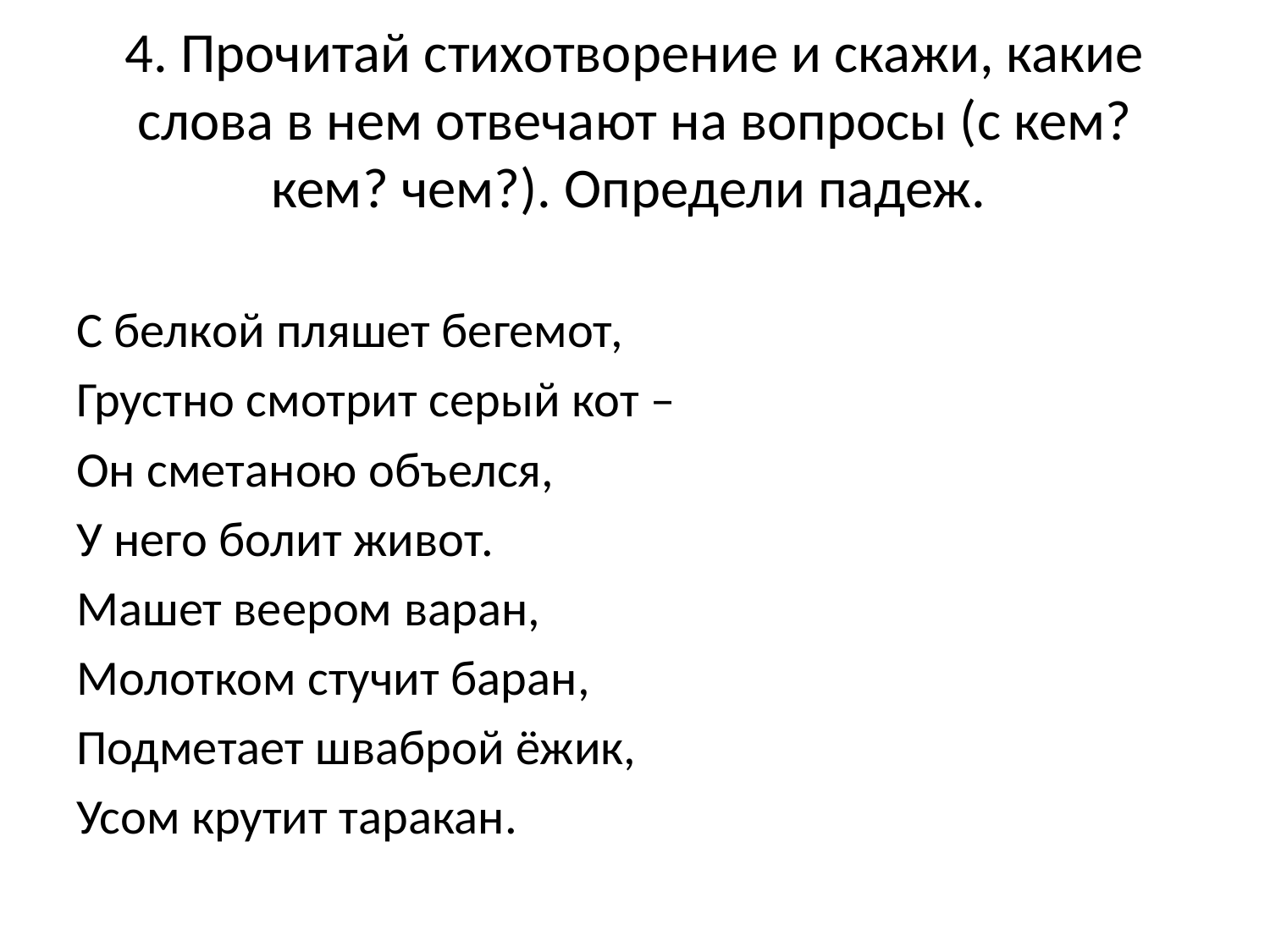

# 4. Прочитай стихотворение и скажи, какие слова в нем отвечают на вопросы (с кем? кем? чем?). Определи падеж.

С белкой пляшет бегемот,
Грустно смотрит серый кот –
Он сметаною объелся,
У него болит живот.
Машет веером варан,
Молотком стучит баран,
Подметает шваброй ёжик,
Усом крутит таракан.